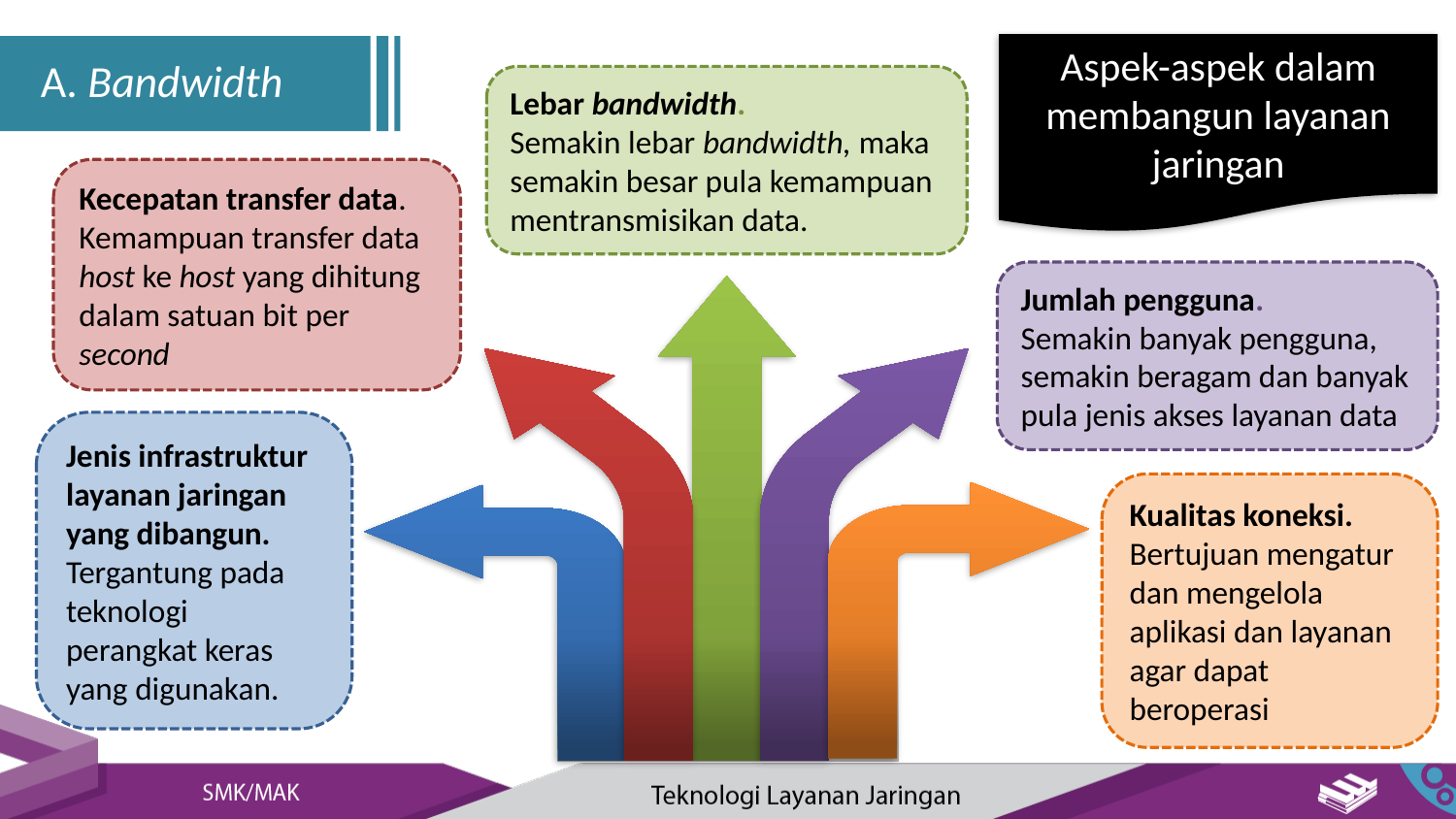

A. Bandwidth
Aspek-aspek dalam membangun layanan jaringan
Lebar bandwidth.
Semakin lebar bandwidth, maka semakin besar pula kemampuan mentransmisikan data.
Kecepatan transfer data. Kemampuan transfer data host ke host yang dihitung dalam satuan bit per second
Jumlah pengguna.
Semakin banyak pengguna, semakin beragam dan banyak pula jenis akses layanan data

Jenis infrastruktur layanan jaringan yang dibangun.
Tergantung pada teknologi perangkat keras yang digunakan.
Kualitas koneksi.
Bertujuan mengatur dan mengelola aplikasi dan layanan agar dapat beroperasi